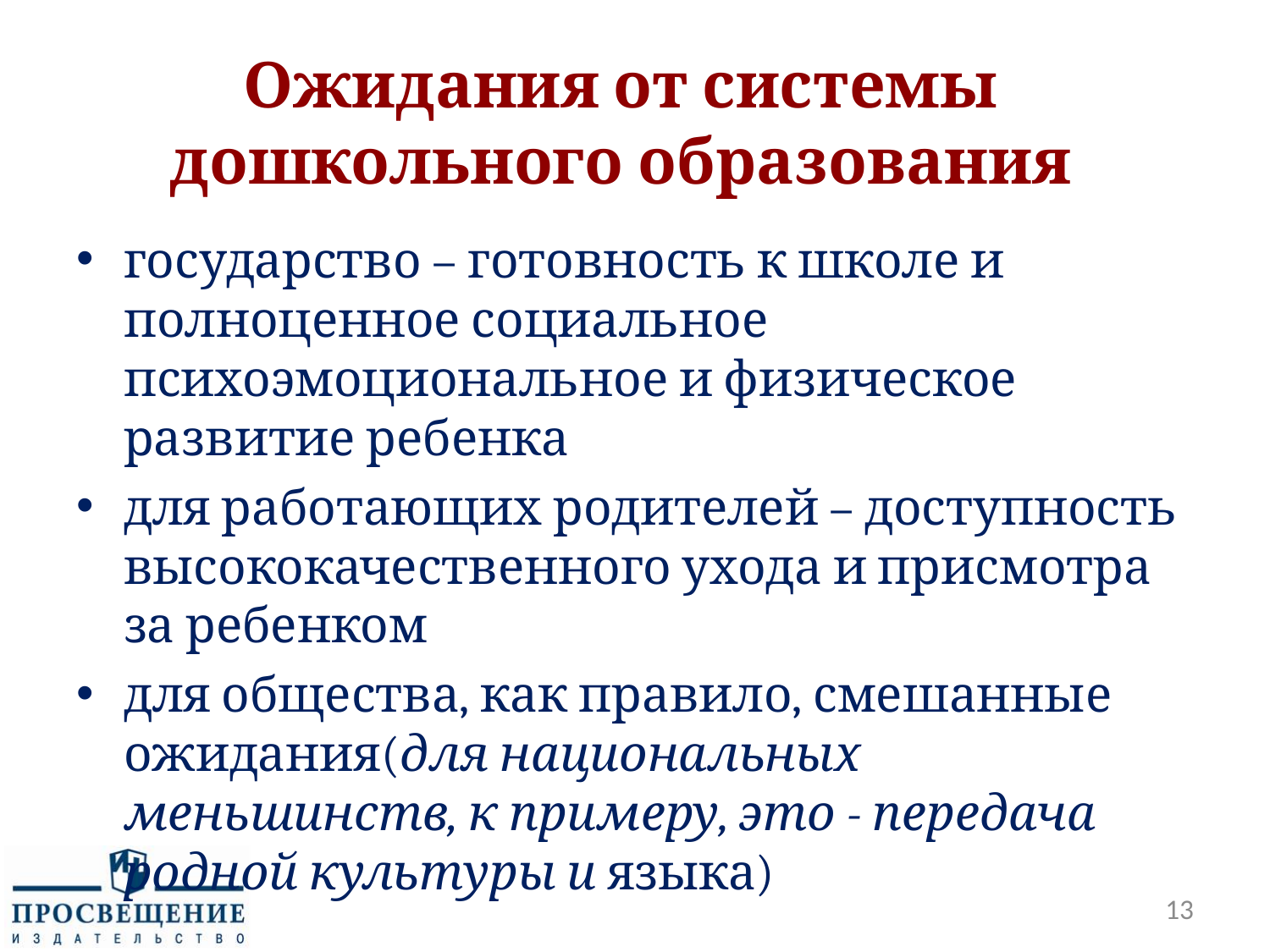

# Ожидания от системы дошкольного образования
государство – готовность к школе и полноценное социальное психоэмоциональное и физическое развитие ребенка
для работающих родителей – доступность высококачественного ухода и присмотра за ребенком
для общества, как правило, смешанные ожидания(для национальных меньшинств, к примеру, это - передача родной культуры и языка)

13